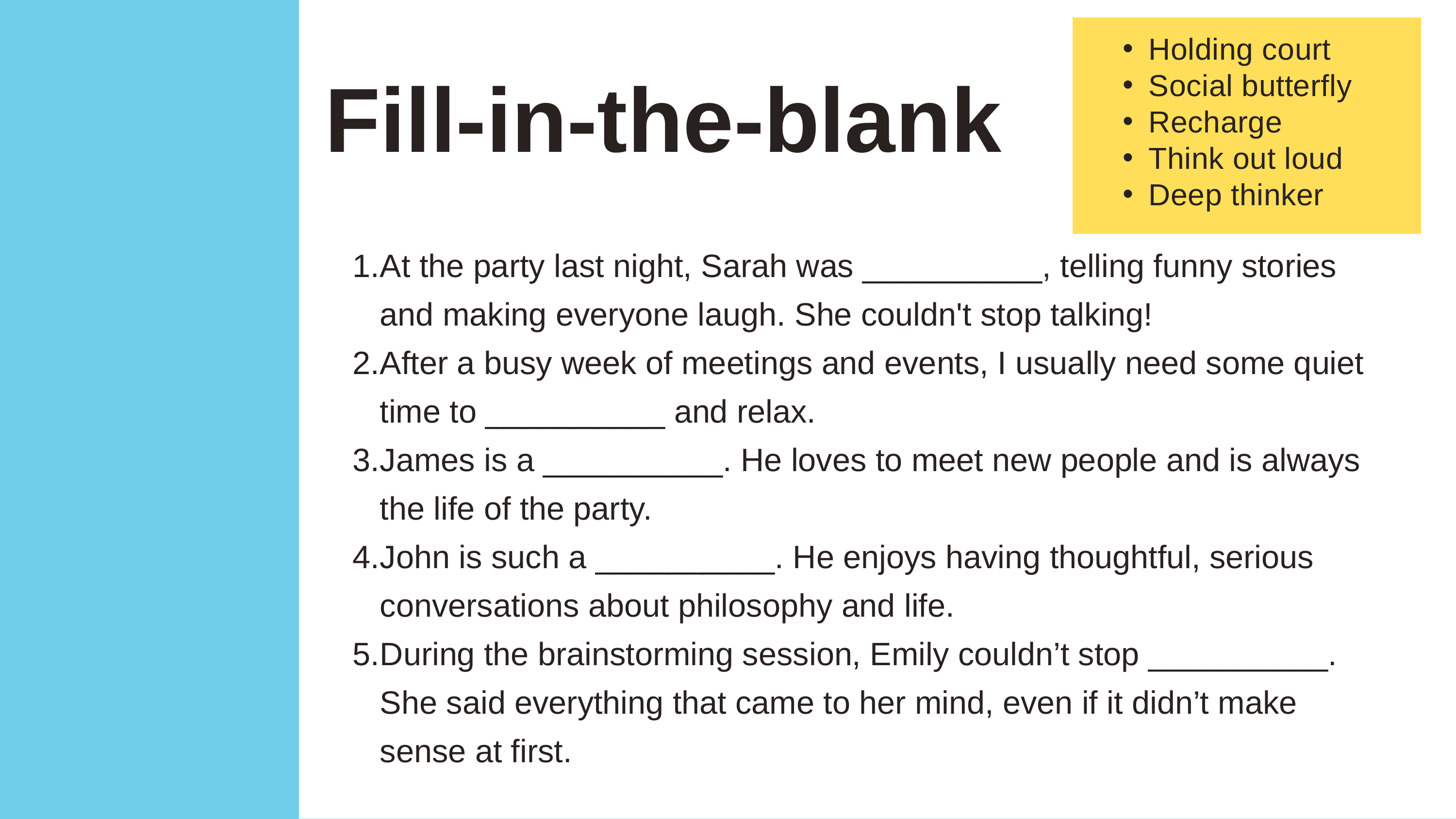

Holding court
Social butterfly
Recharge
Think out loud
Deep thinker
Fill-in-the-blank
At the party last night, Sarah was __________, telling funny stories and making everyone laugh. She couldn't stop talking!
After a busy week of meetings and events, I usually need some quiet time to __________ and relax.
James is a __________. He loves to meet new people and is always the life of the party.
John is such a __________. He enjoys having thoughtful, serious conversations about philosophy and life.
During the brainstorming session, Emily couldn’t stop __________. She said everything that came to her mind, even if it didn’t make sense at first.